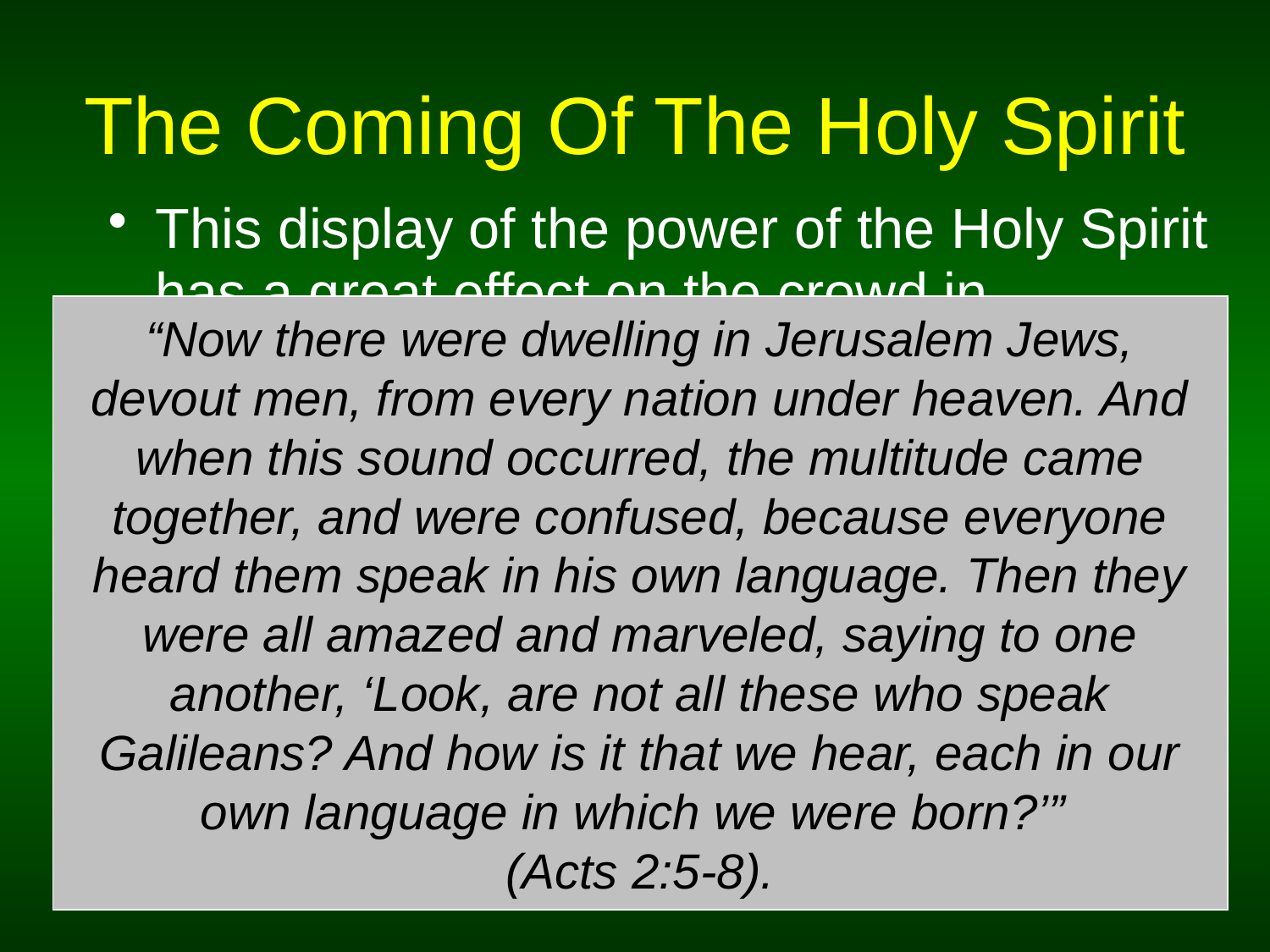

# The Coming Of The Holy Spirit
This display of the power of the Holy Spirit has a great effect on the crowd in Jerusalem.
“Now there were dwelling in Jerusalem Jews, devout men, from every nation under heaven. And when this sound occurred, the multitude came together, and were confused, because everyone heard them speak in his own language. Then they were all amazed and marveled, saying to one another, ‘Look, are not all these who speak Galileans? And how is it that we hear, each in our own language in which we were born?’”
(Acts 2:5-8).